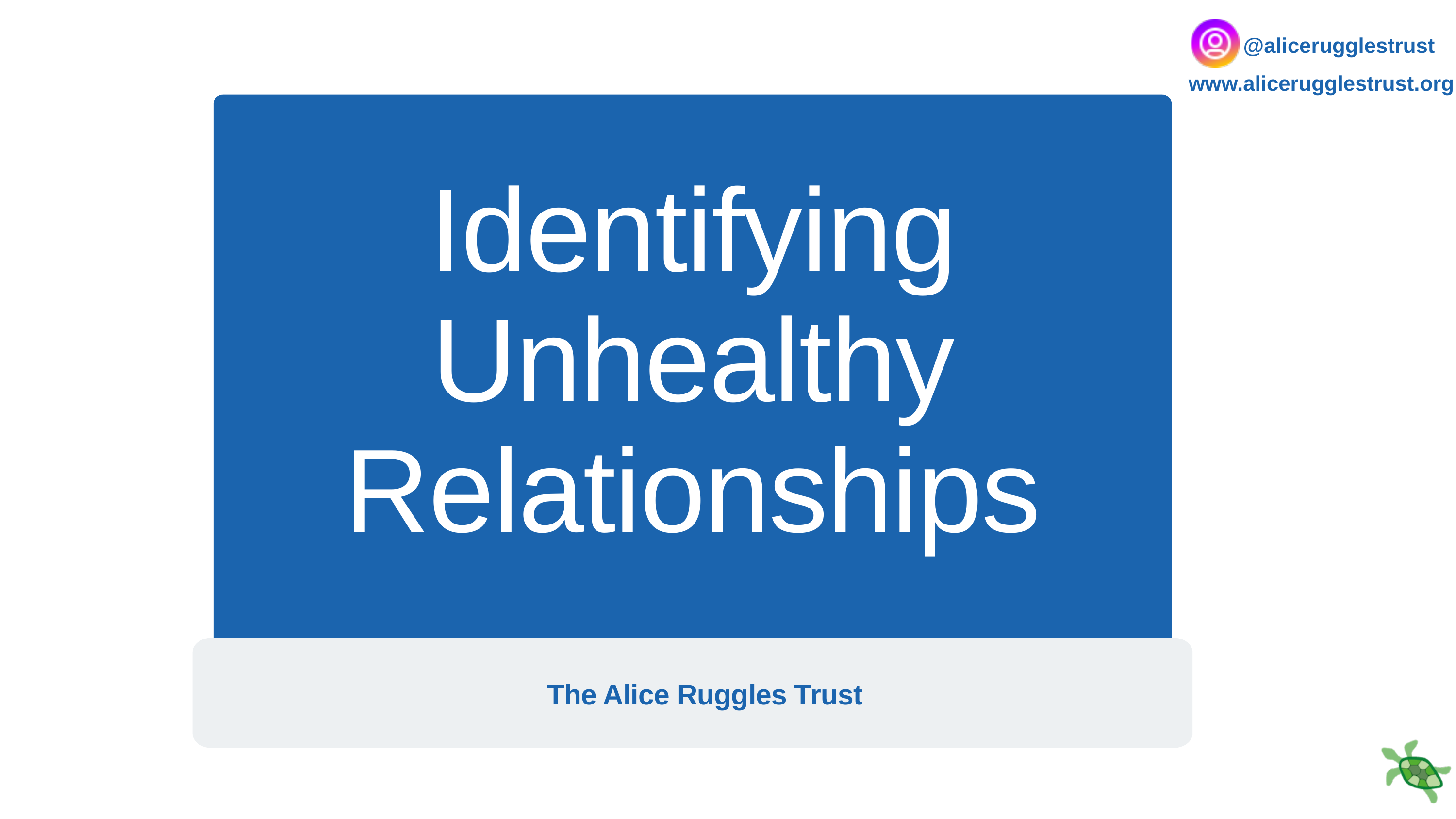

@alicerugglestrust
www.alicerugglestrust.org

Identifying Unhealthy Relationships

The Alice Ruggles Trust